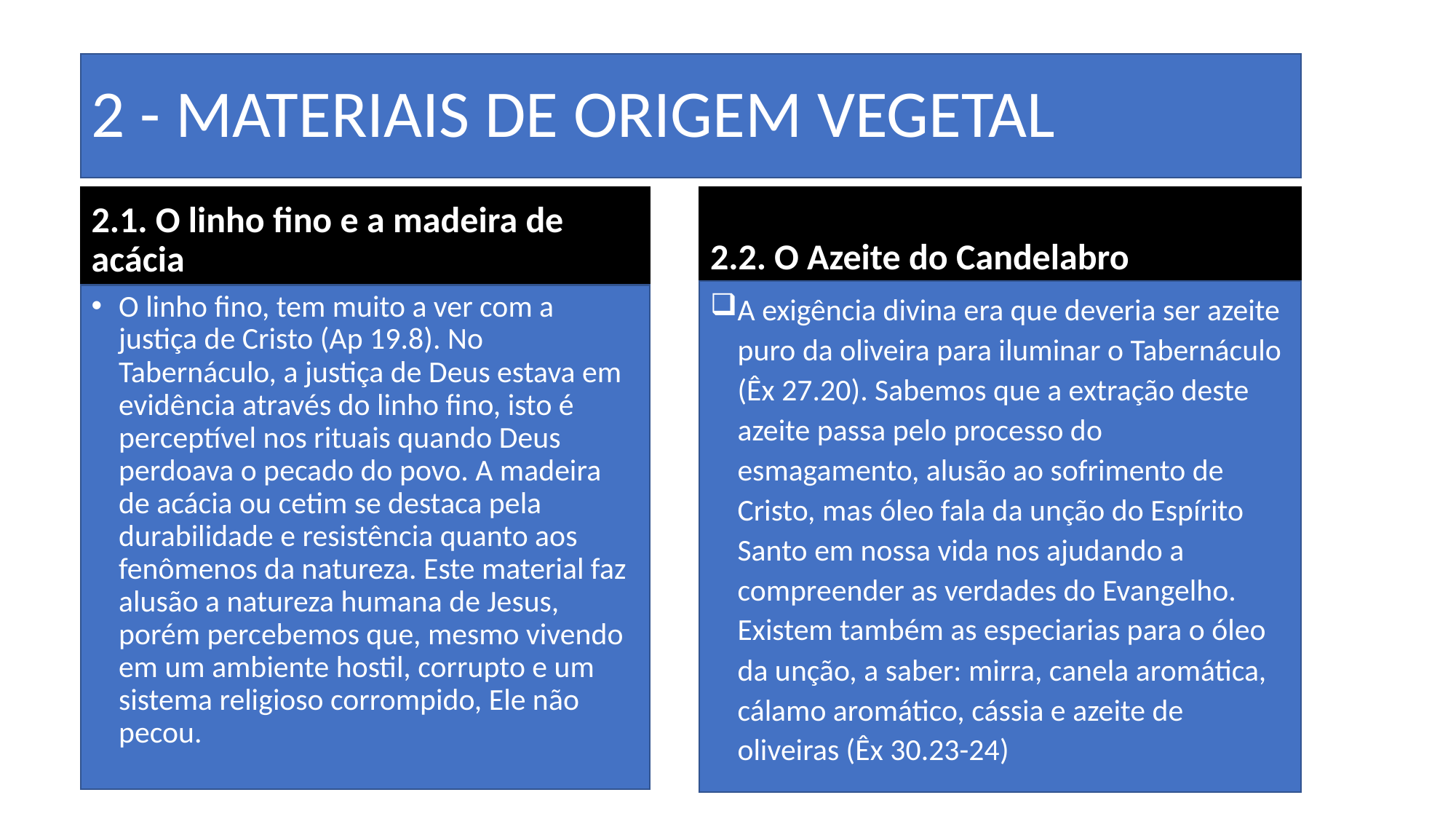

# 2 - MATERIAIS DE ORIGEM VEGETAL
2.1. O linho fino e a madeira de acácia
2.2. O Azeite do Candelabro
A exigência divina era que deveria ser azeite puro da oliveira para iluminar o Tabernáculo (Êx 27.20). Sabemos que a extração deste azeite passa pelo processo do esmagamento, alusão ao sofrimento de Cristo, mas óleo fala da unção do Espírito Santo em nossa vida nos ajudando a compreender as verdades do Evangelho. Existem também as especiarias para o óleo da unção, a saber: mirra, canela aromática, cálamo aromático, cássia e azeite de oliveiras (Êx 30.23-24)
O linho fino, tem muito a ver com a justiça de Cristo (Ap 19.8). No Tabernáculo, a justiça de Deus estava em evidência através do linho fino, isto é perceptível nos rituais quando Deus perdoava o pecado do povo. A madeira de acácia ou cetim se destaca pela durabilidade e resistência quanto aos fenômenos da natureza. Este material faz alusão a natureza humana de Jesus, porém percebemos que, mesmo vivendo em um ambiente hostil, corrupto e um sistema religioso corrompido, Ele não pecou.